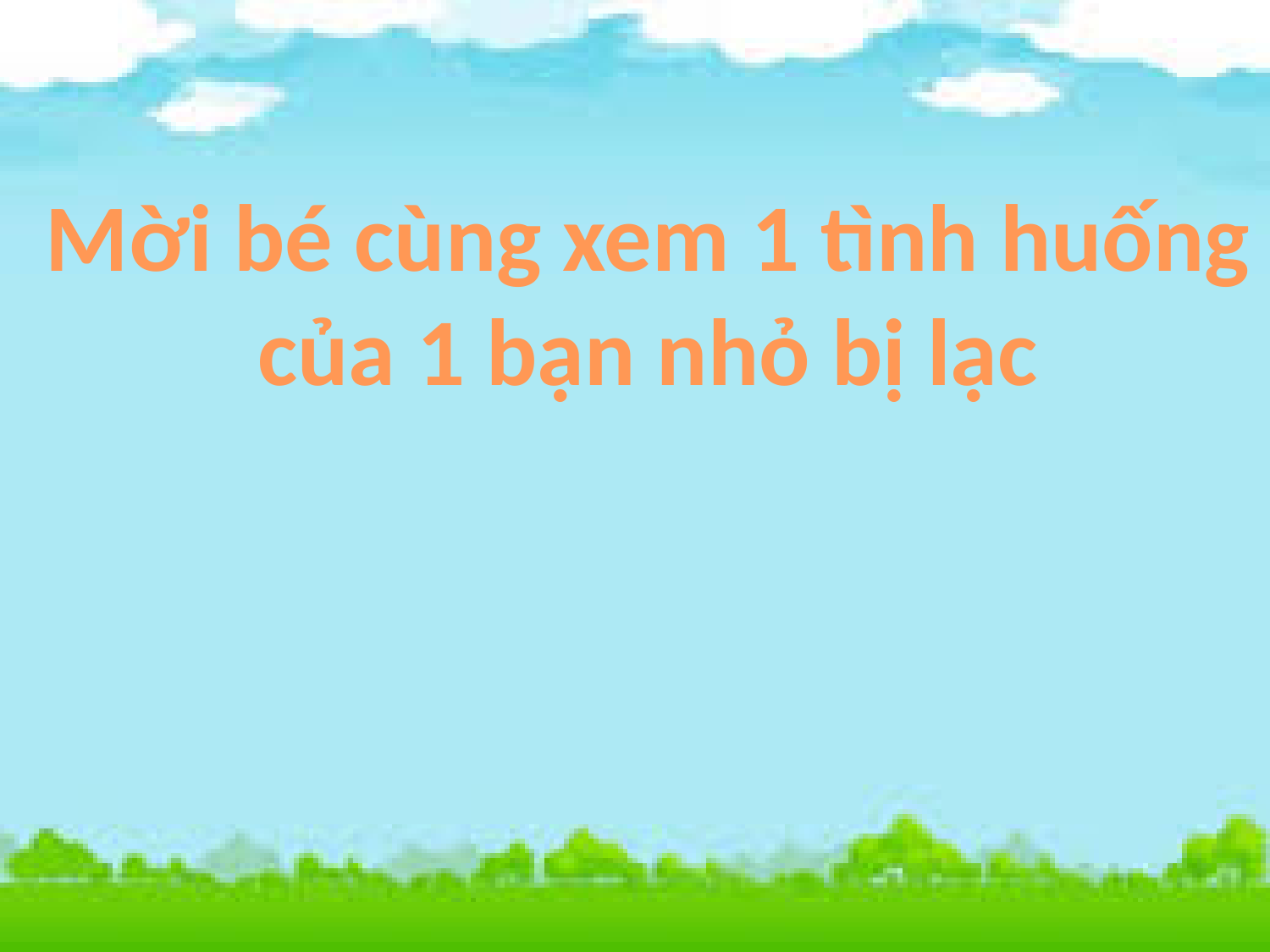

Mời bé cùng xem 1 tình huống
của 1 bạn nhỏ bị lạc